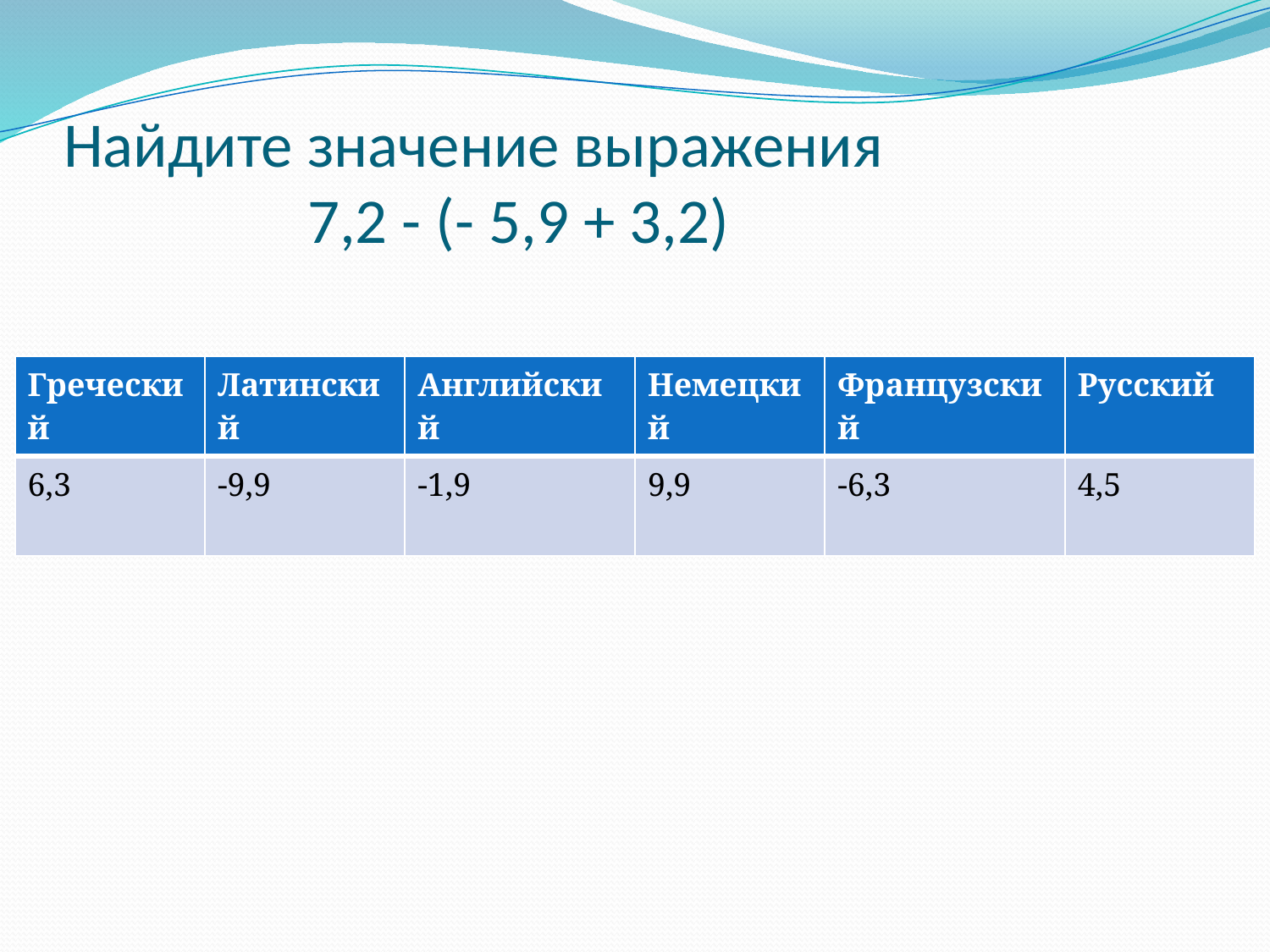

# Найдите значение выражения 7,2 - (- 5,9 + 3,2)
| Греческий | Латинский | Английский | Немецкий | Французский | Русский |
| --- | --- | --- | --- | --- | --- |
| 6,3 | -9,9 | -1,9 | 9,9 | -6,3 | 4,5 |